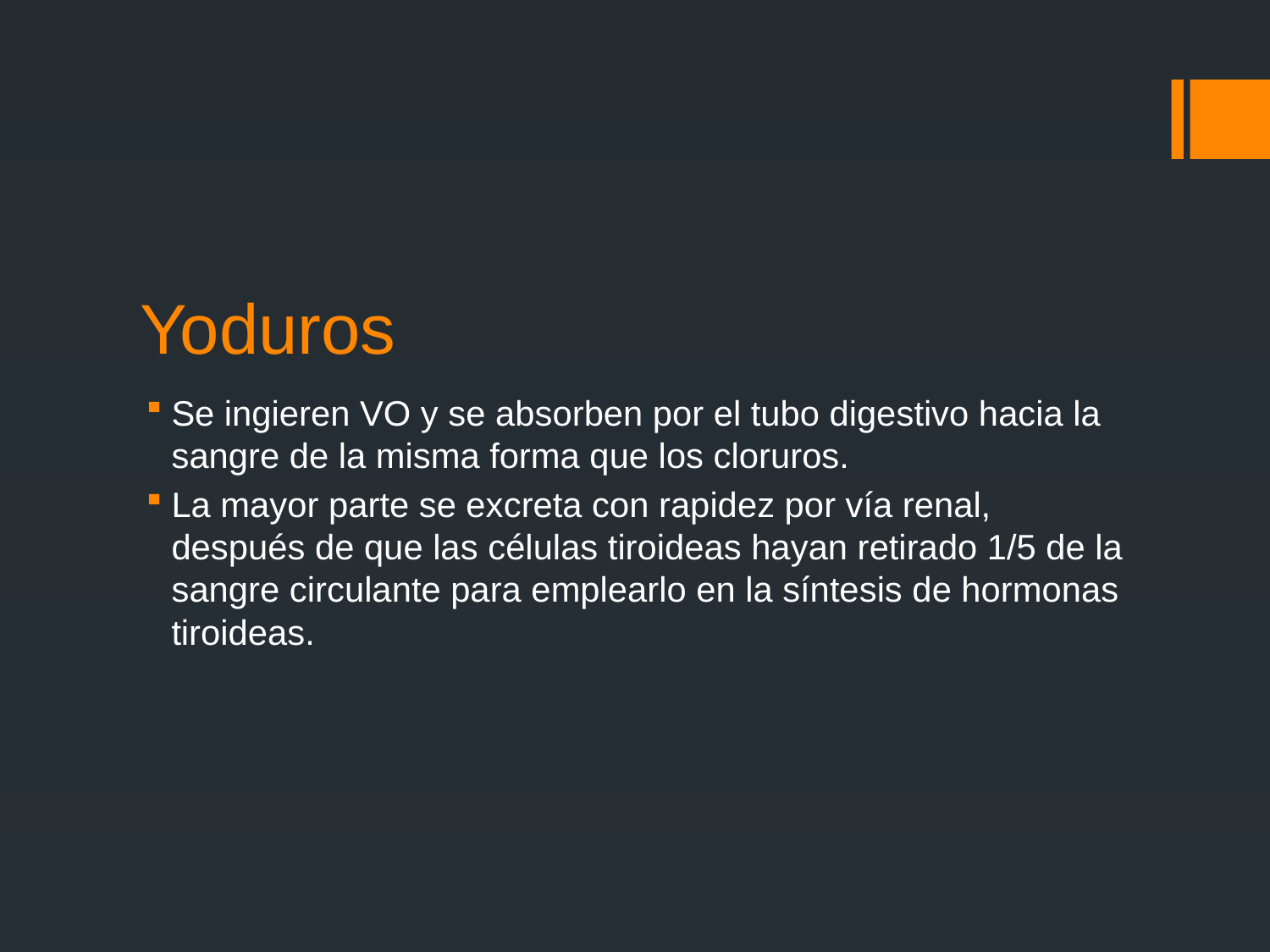

# Yoduros
Se ingieren VO y se absorben por el tubo digestivo hacia la sangre de la misma forma que los cloruros.
La mayor parte se excreta con rapidez por vía renal,  después de que las células tiroideas hayan retirado 1/5 de la sangre circulante para emplearlo en la síntesis de hormonas tiroideas.